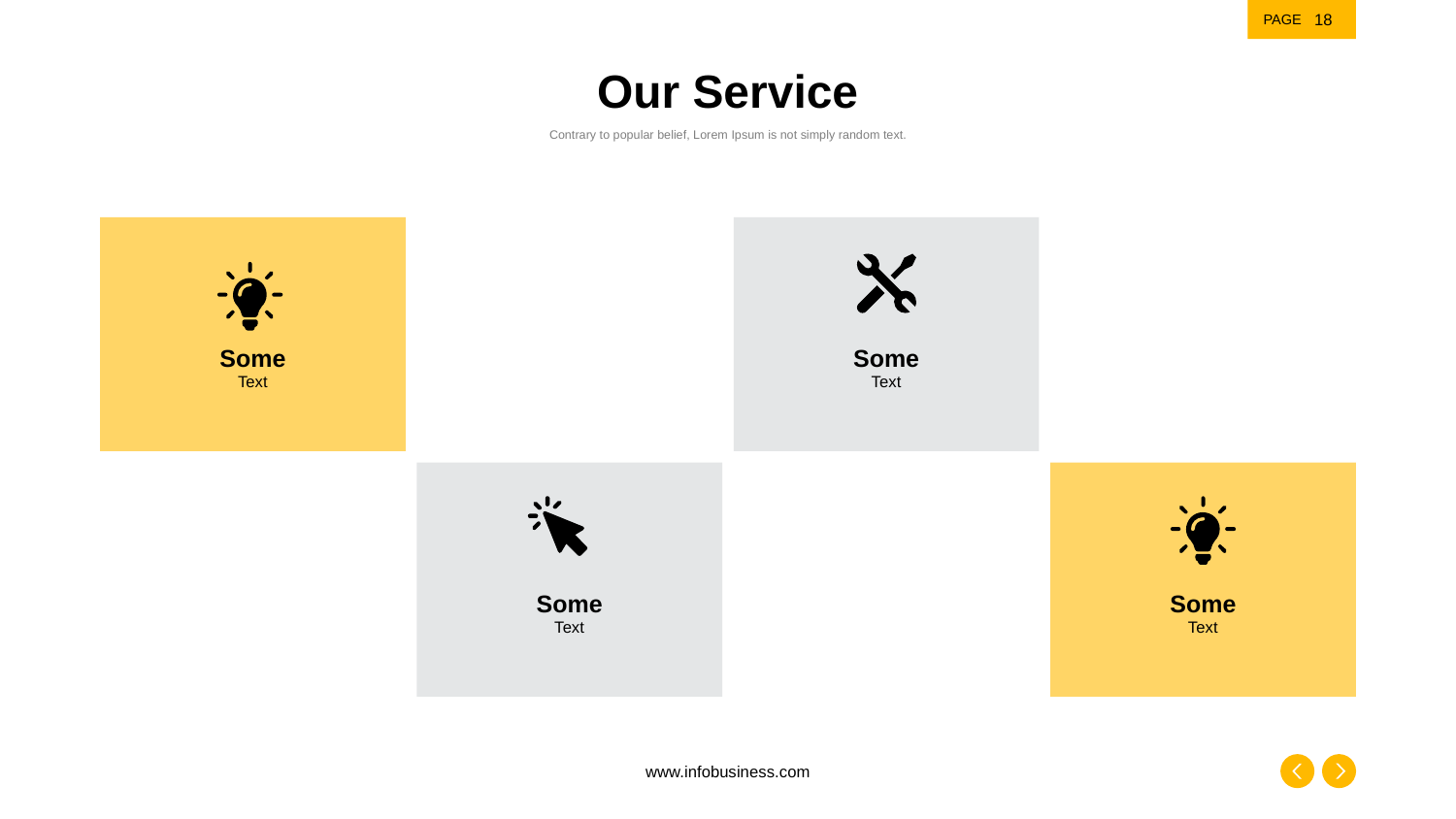

18
# Our Service
Contrary to popular belief, Lorem Ipsum is not simply random text.

Some
Text
Some
Text

Some
Text
Some
Text
www.infobusiness.com